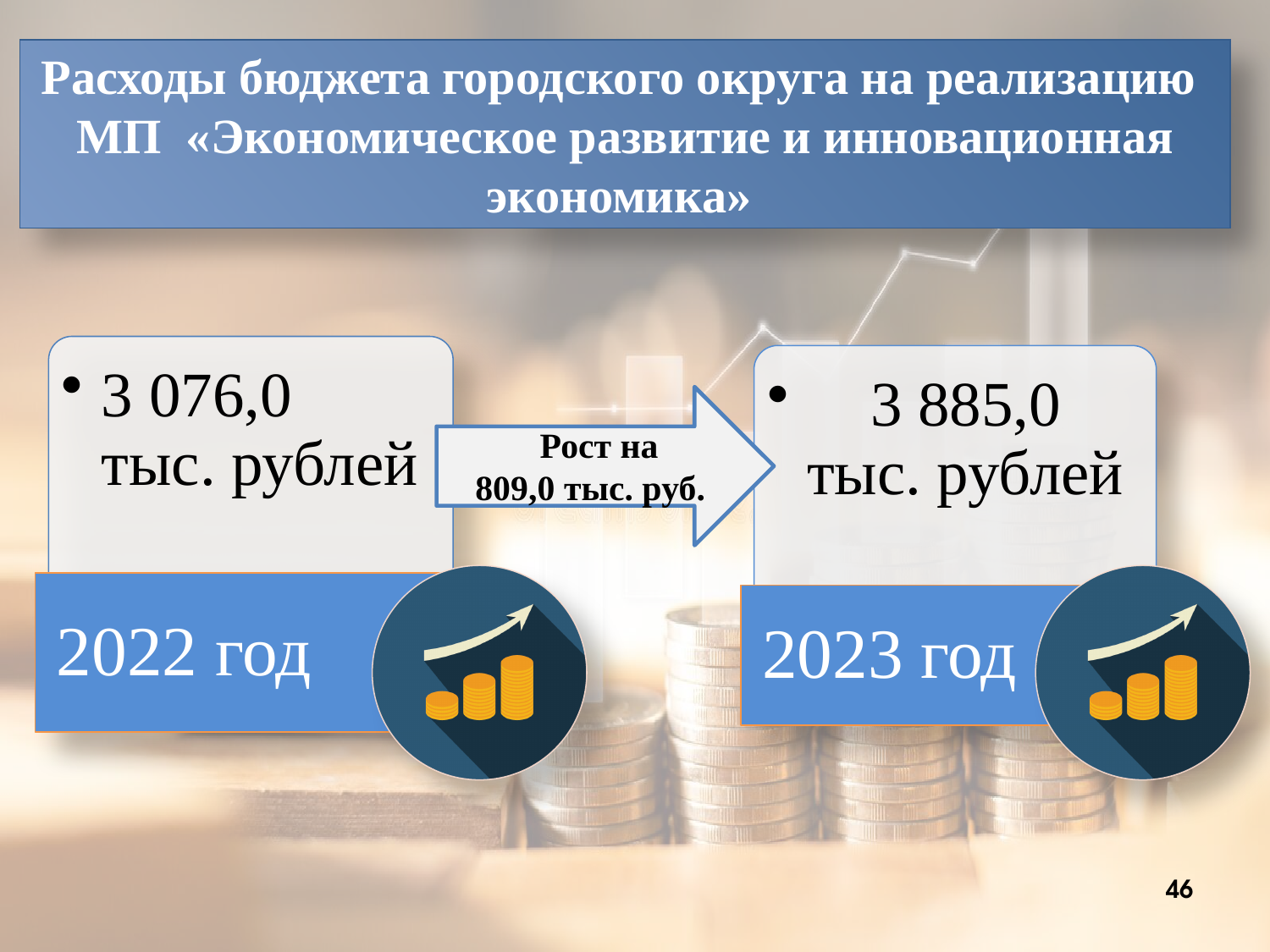

Расходы бюджета городского округа на реализацию
МП  «Экономическое развитие и инновационная экономика»
3 076,0   тыс. рублей
2022 год
    3 885,0 тыс. рублей
2023 год

  Рост на
809,0 тыс. руб.
46